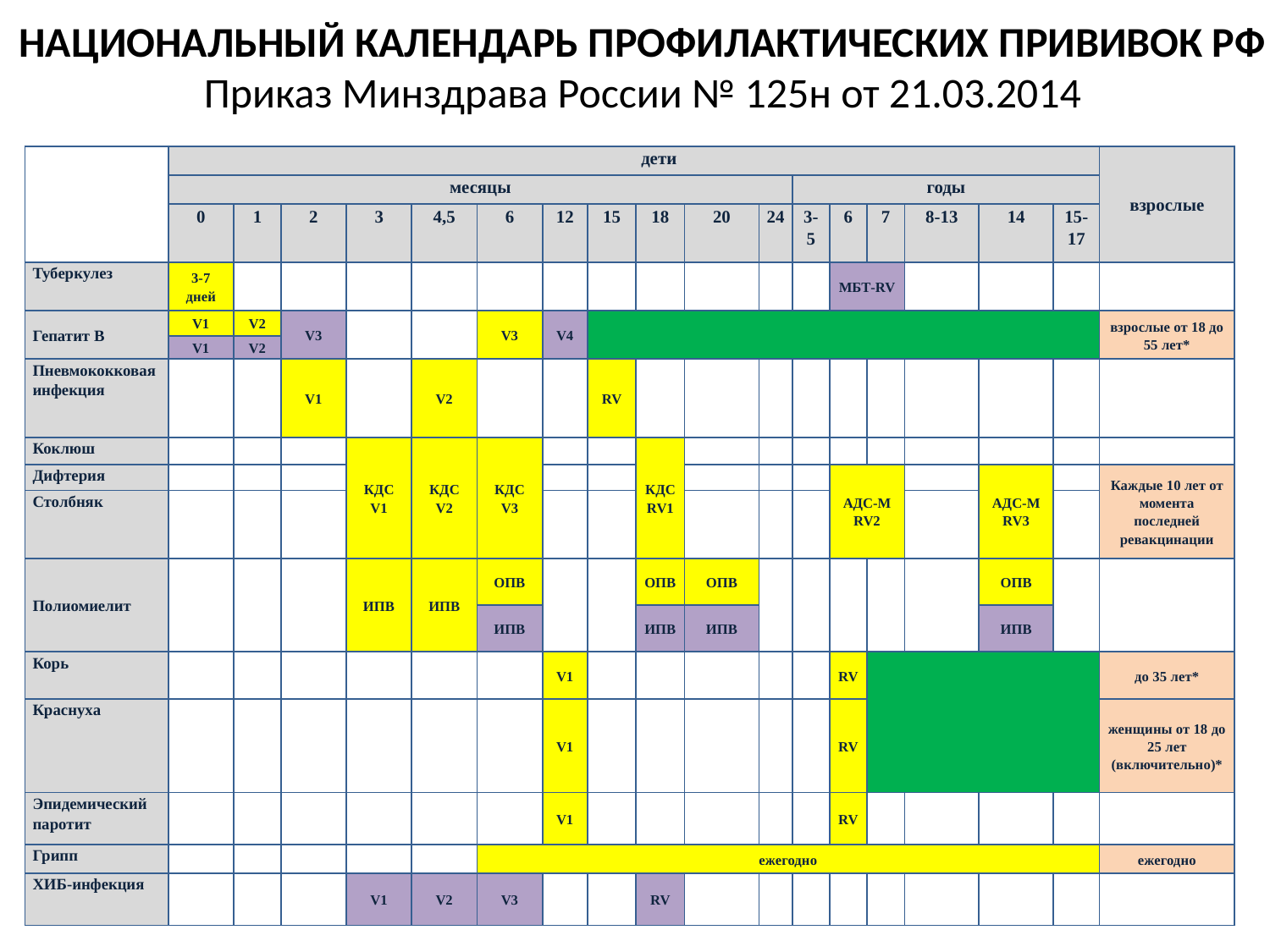

# НАЦИОНАЛЬНЫЙ КАЛЕНДАРЬ ПРОФИЛАКТИЧЕСКИХ ПРИВИВОК РФ Приказ Минздрава России № 125н от 21.03.2014
|  | дети |  |  |  |  |  |  |  |  |  |  |  |  |  |  |  |  | взрослые |
| --- | --- | --- | --- | --- | --- | --- | --- | --- | --- | --- | --- | --- | --- | --- | --- | --- | --- | --- |
|  | месяцы |  |  |  |  |  |  |  |  |  |  | годы |  |  |  |  |  |  |
|  | 0 | 1 | 2 | 3 | 4,5 | 6 | 12 | 15 | 18 | 20 | 24 | 3-5 | 6 | 7 | 8-13 | 14 | 15-17 |  |
| Туберкулез | 3-7 дней |  |  |  |  |  |  |  |  |  |  |  | МБТ-RV |  |  |  |  |  |
| Гепатит В | V1 | V2 | V3 |  |  | V3 | V4 |  |  |  |  |  |  |  |  |  |  | взрослые от 18 до 55 лет\* |
|  | V1 | V2 |  |  |  |  |  |  |  |  |  |  |  |  |  |  |  |  |
| Пневмококковая инфекция |  |  | V1 |  | V2 |  |  | RV |  |  |  |  |  |  |  |  |  |  |
| Коклюш |  |  |  | КДС V1 | КДС V2 | КДС V3 |  |  | КДС RV1 |  |  |  |  |  |  |  |  |  |
| Дифтерия |  |  |  |  |  |  |  |  |  |  |  |  | АДС-М RV2 |  |  | АДС-М RV3 |  | Каждые 10 лет от момента последней ревакцинации |
| Столбняк |  |  |  |  |  |  |  |  |  |  |  |  |  |  |  |  |  |  |
| Полиомиелит |  |  |  | ИПВ | ИПВ | ОПВ |  |  | ОПВ | ОПВ |  |  |  |  |  | ОПВ |  |  |
|  |  |  |  |  |  | ИПВ |  |  | ИПВ | ИПВ |  |  |  |  |  | ИПВ |  |  |
| Корь |  |  |  |  |  |  | V1 |  |  |  |  |  | RV |  |  |  |  | до 35 лет\* |
| Краснуха |  |  |  |  |  |  | V1 |  |  |  |  |  | RV |  |  |  |  | женщины от 18 до 25 лет (включительно)\* |
| Эпидемический паротит |  |  |  |  |  |  | V1 |  |  |  |  |  | RV |  |  |  |  |  |
| Грипп |  |  |  |  |  | ежегодно |  |  |  |  |  |  |  |  |  |  |  | ежегодно |
| ХИБ-инфекция |  |  |  | V1 | V2 | V3 |  |  | RV |  |  |  |  |  |  |  |  |  |